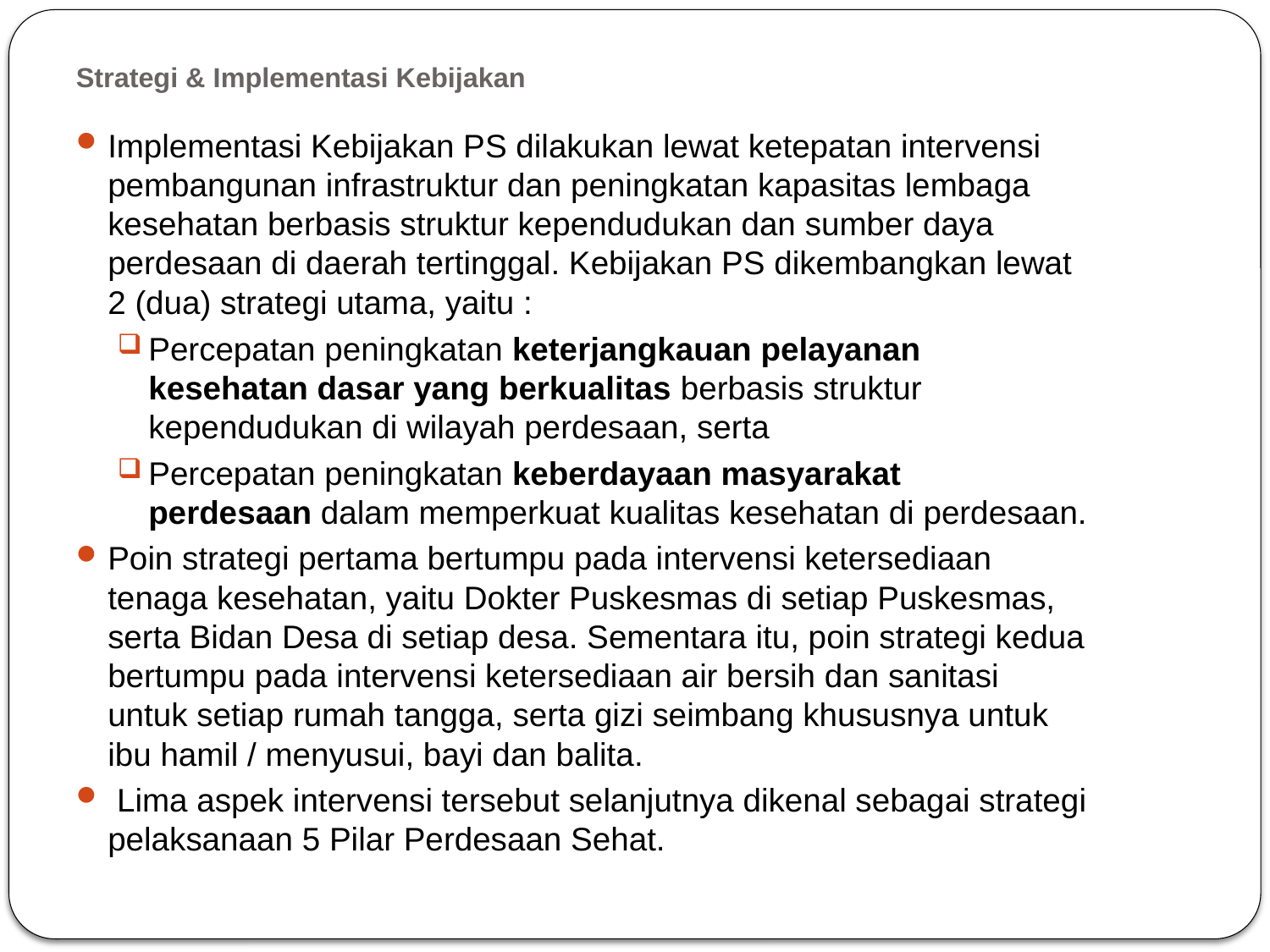

# Strategi & Implementasi Kebijakan
Implementasi Kebijakan PS dilakukan lewat ketepatan intervensi pembangunan infrastruktur dan peningkatan kapasitas lembaga kesehatan berbasis struktur kependudukan dan sumber daya perdesaan di daerah tertinggal. Kebijakan PS dikembangkan lewat 2 (dua) strategi utama, yaitu :
Percepatan peningkatan keterjangkauan pelayanan kesehatan dasar yang berkualitas berbasis struktur kependudukan di wilayah perdesaan, serta
Percepatan peningkatan keberdayaan masyarakat perdesaan dalam memperkuat kualitas kesehatan di perdesaan.
Poin strategi pertama bertumpu pada intervensi ketersediaan tenaga kesehatan, yaitu Dokter Puskesmas di setiap Puskesmas, serta Bidan Desa di setiap desa. Sementara itu, poin strategi kedua bertumpu pada intervensi ketersediaan air bersih dan sanitasi untuk setiap rumah tangga, serta gizi seimbang khususnya untuk ibu hamil / menyusui, bayi dan balita.
 Lima aspek intervensi tersebut selanjutnya dikenal sebagai strategi pelaksanaan 5 Pilar Perdesaan Sehat.